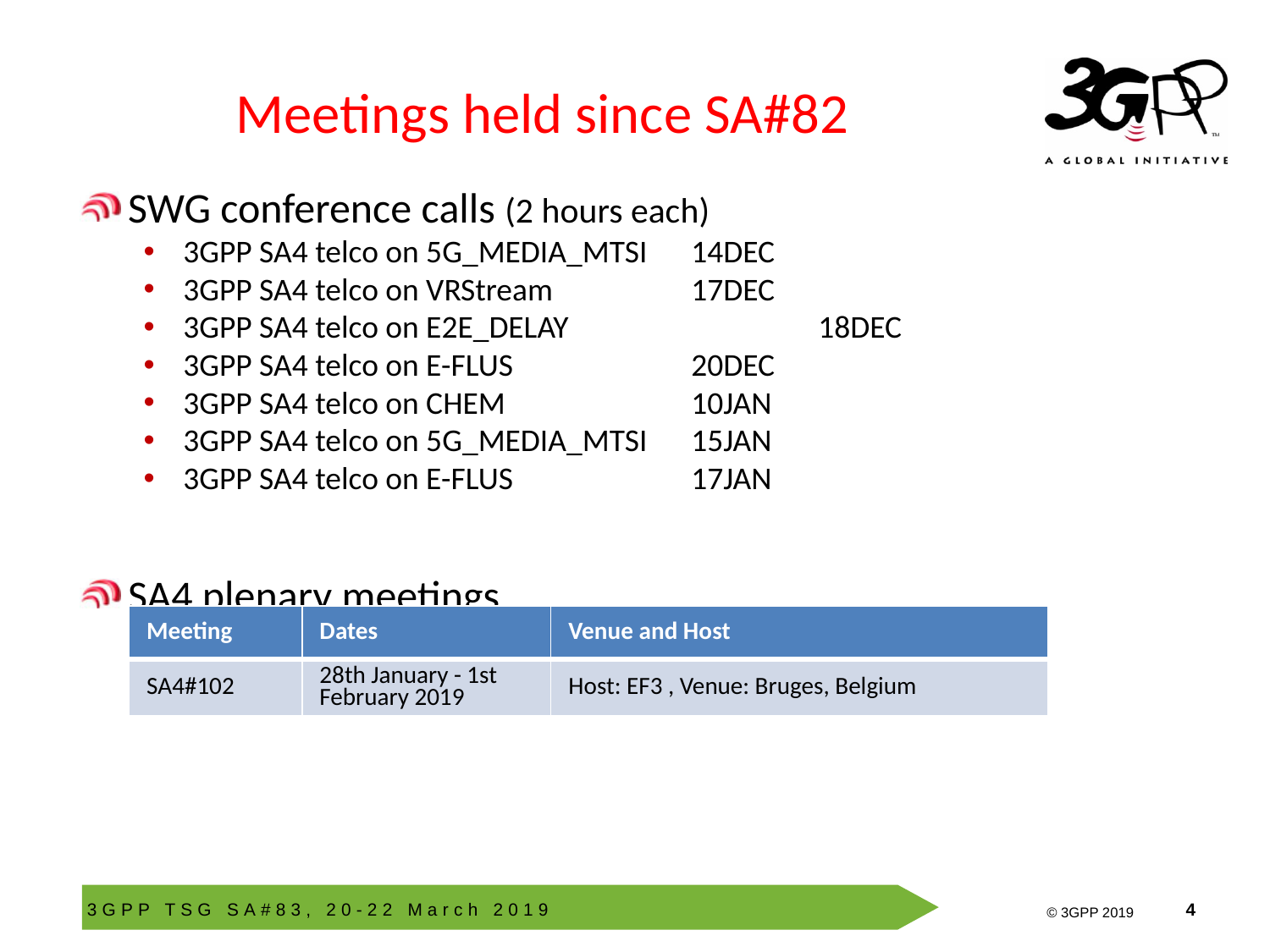

# Meetings held since SA#82
SWG conference calls (2 hours each)
3GPP SA4 telco on 5G_MEDIA_MTSI	14DEC
3GPP SA4 telco on VRStream		17DEC
3GPP SA4 telco on E2E_DELAY		18DEC
3GPP SA4 telco on E-FLUS		20DEC
3GPP SA4 telco on CHEM 		10JAN
3GPP SA4 telco on 5G_MEDIA_MTSI	15JAN
3GPP SA4 telco on E-FLUS		17JAN

SA4 plenary meetings

| Meeting | Dates | Venue and Host |
| --- | --- | --- |
| SA4#102 | 28th January - 1st February 2019 | Host: EF3 , Venue: Bruges, Belgium |